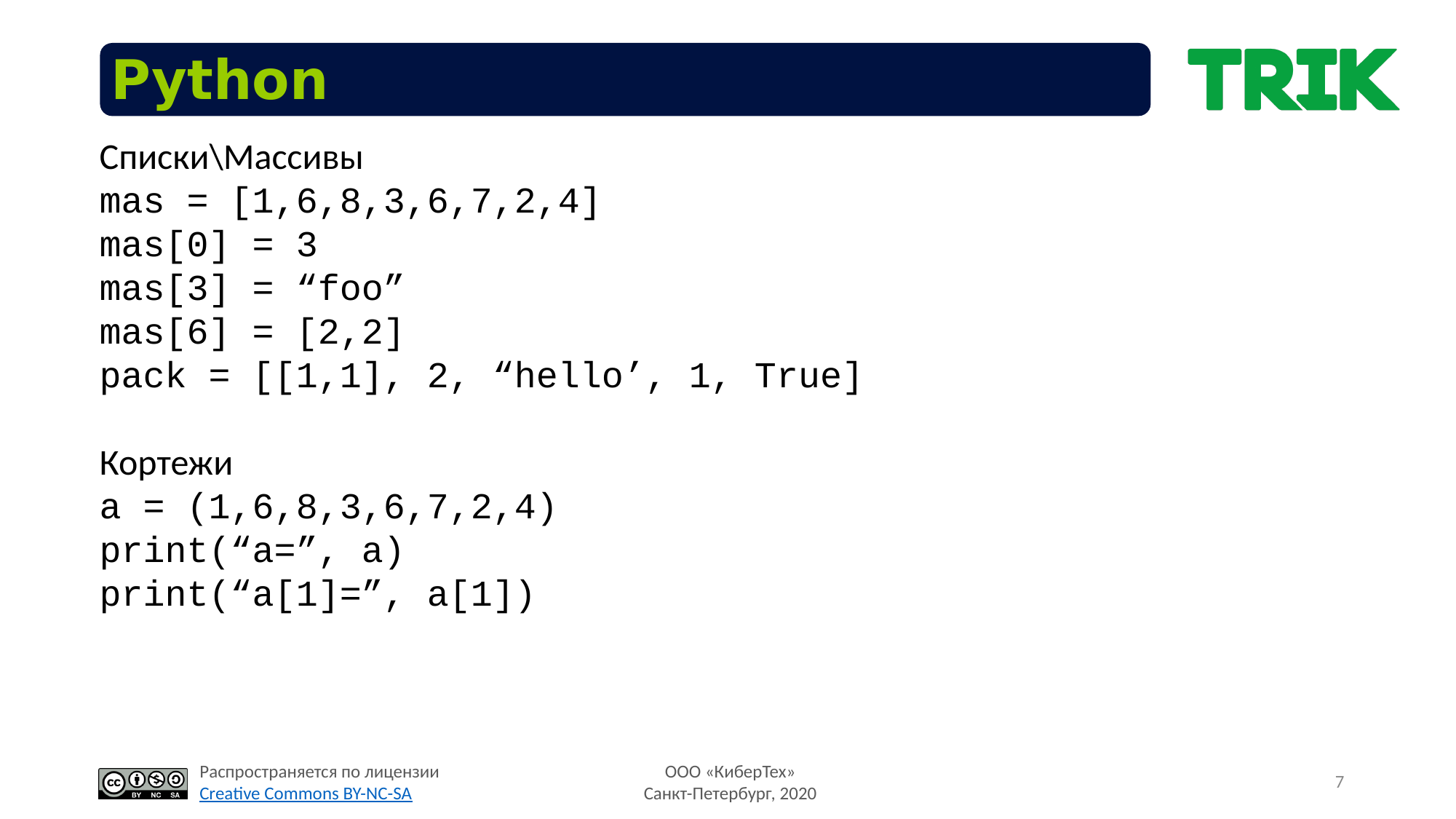

# Python
Списки\Массивы
mas = [1,6,8,3,6,7,2,4]
mas[0] = 3
mas[3] = “foo”
mas[6] = [2,2]
pack = [[1,1], 2, “hello’, 1, True]

Кортежи
a = (1,6,8,3,6,7,2,4)
print(“a=”, a)
print(“a[1]=”, a[1])
7